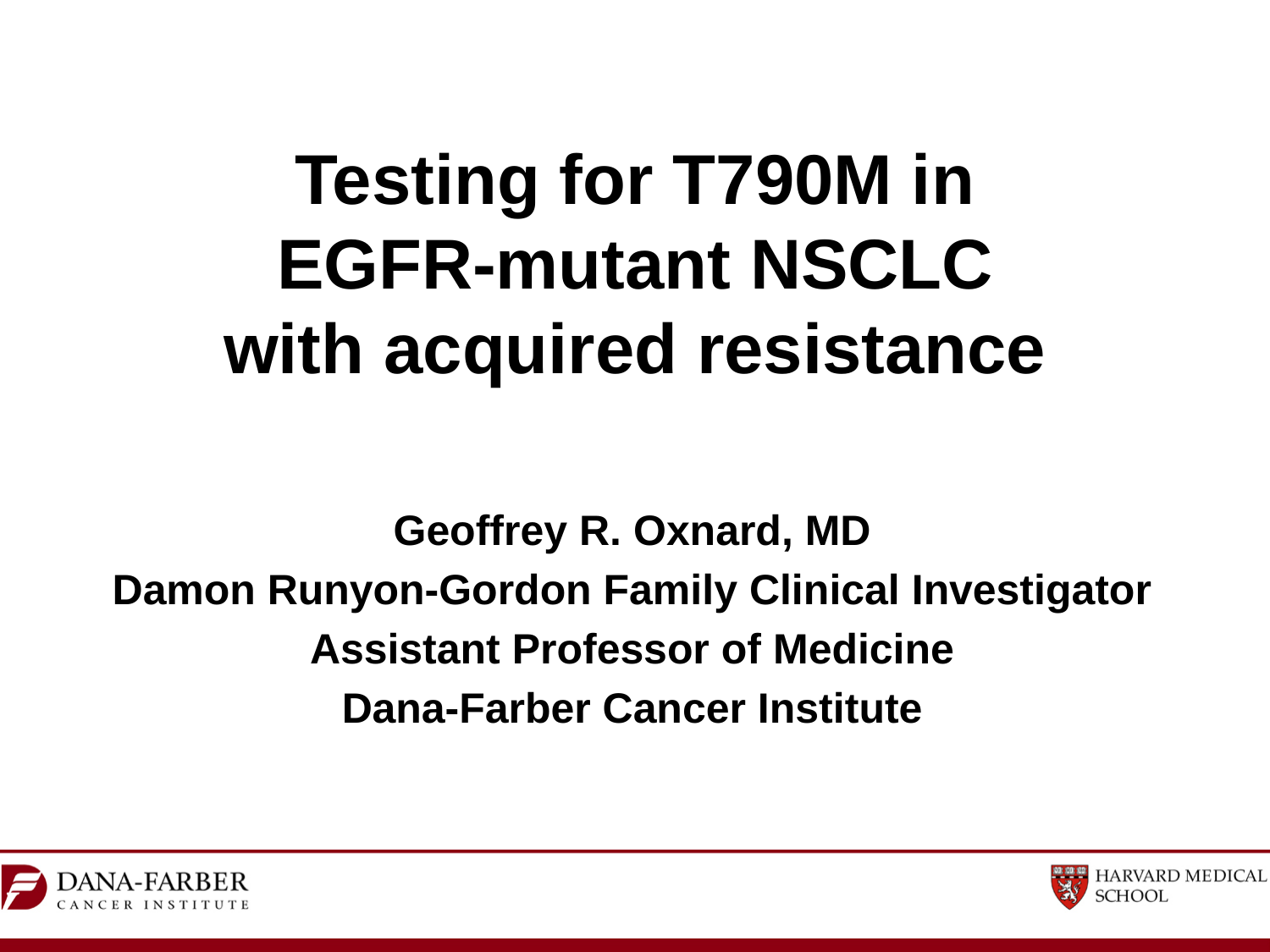

Testing for T790M in
EGFR-mutant NSCLC
with acquired resistance
Geoffrey R. Oxnard, MD
Damon Runyon-Gordon Family Clinical Investigator
Assistant Professor of Medicine
Dana-Farber Cancer Institute